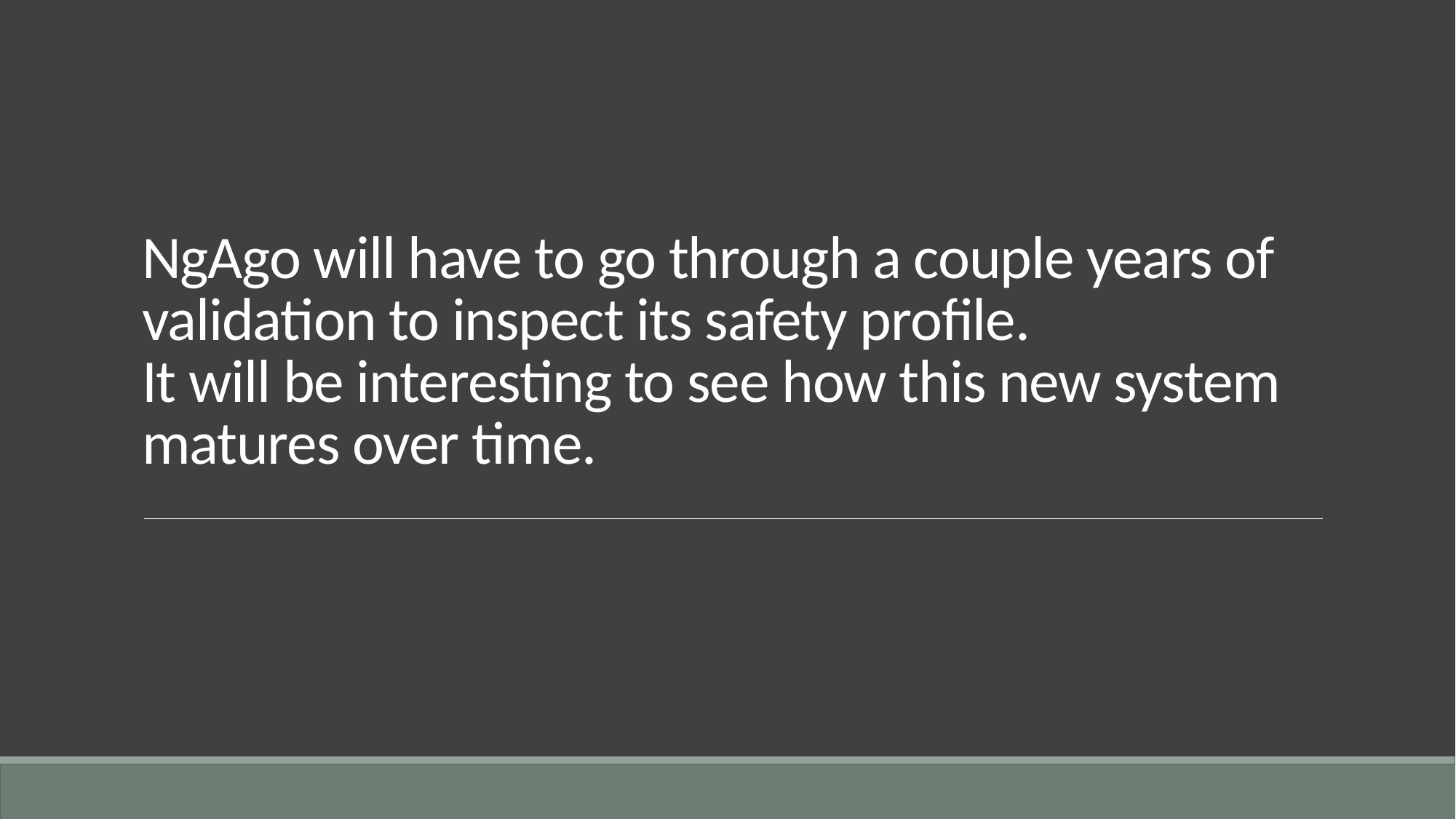

# NgAgo will have to go through a couple years of validation to inspect its safety profile.  It will be interesting to see how this new system matures over time.